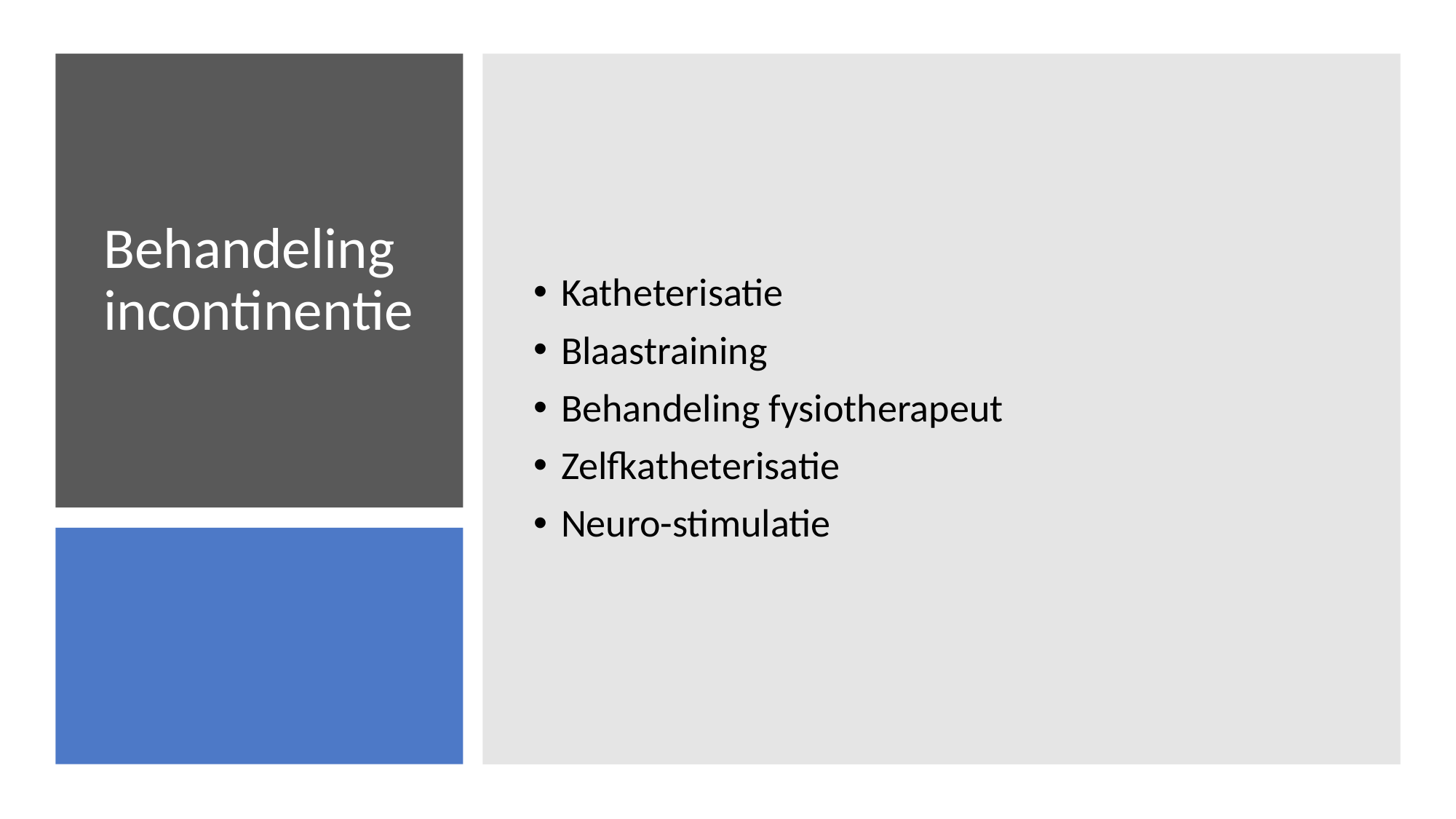

Katheterisatie
Blaastraining
Behandeling fysiotherapeut
Zelfkatheterisatie
Neuro-stimulatie
# Behandeling incontinentie